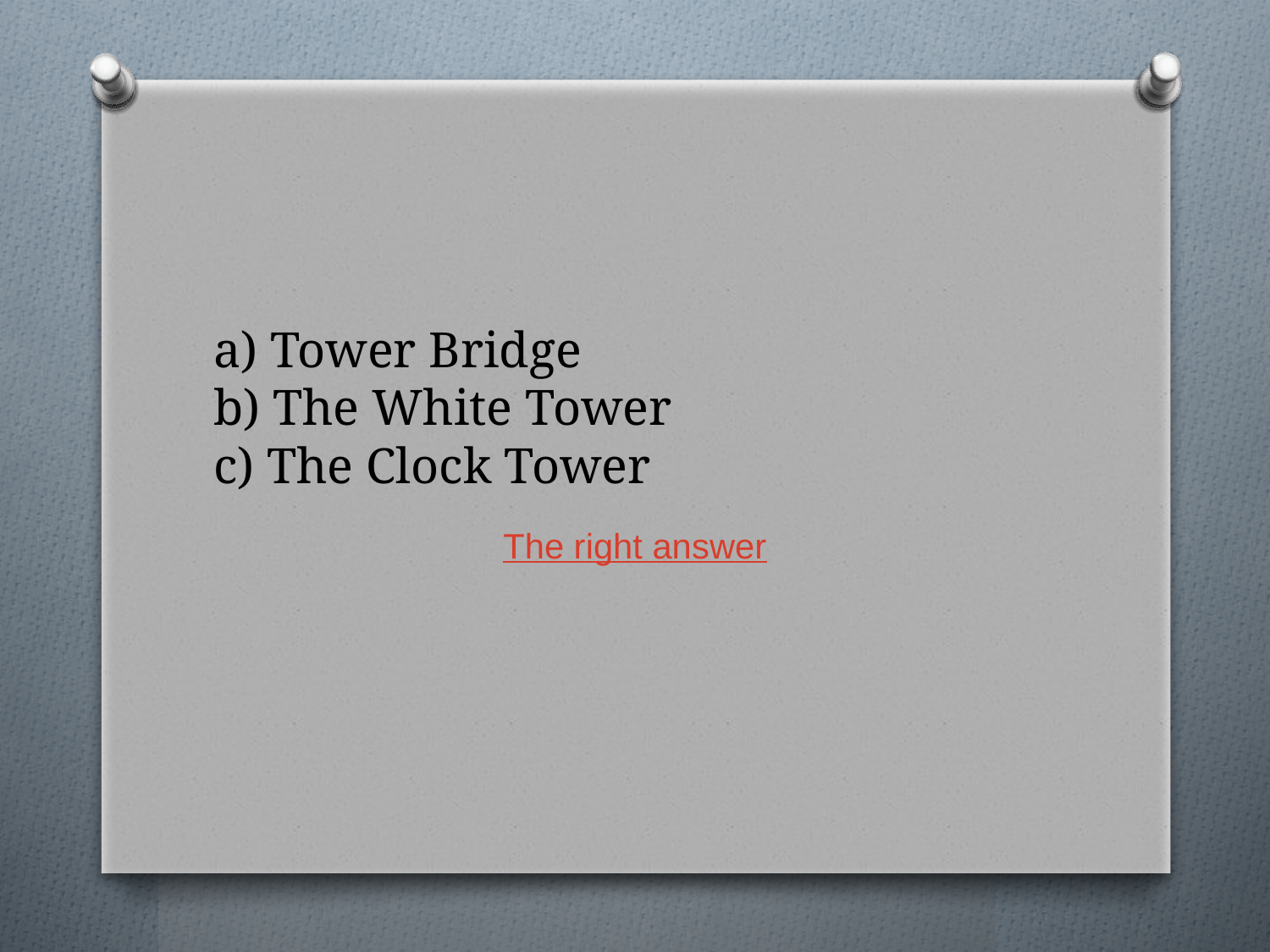

# a) Tower Bridge b) The White Tower c) The Clock Tower
The right answer